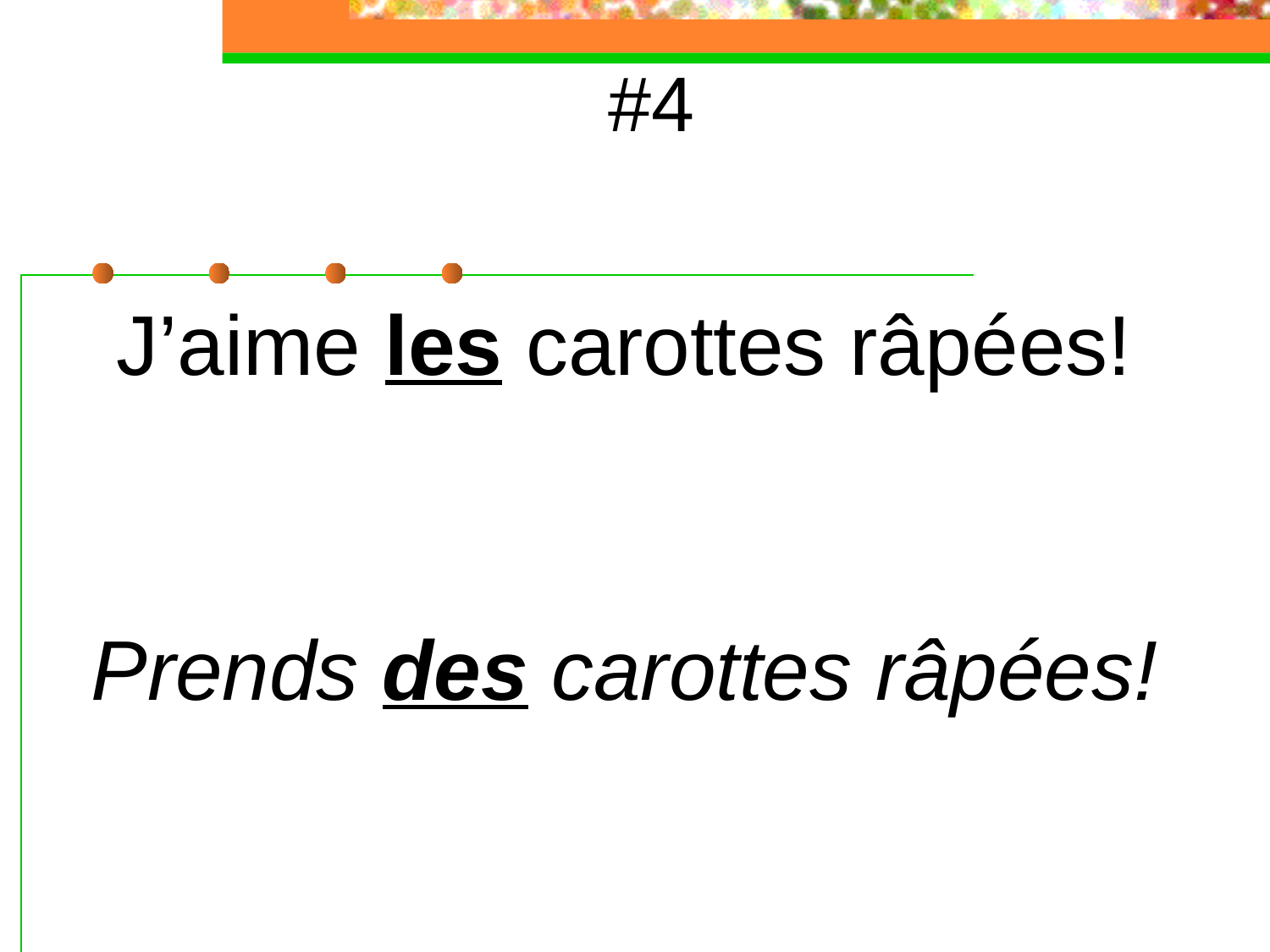

# #4
J’aime les carottes râpées!

Prends des carottes râpées!